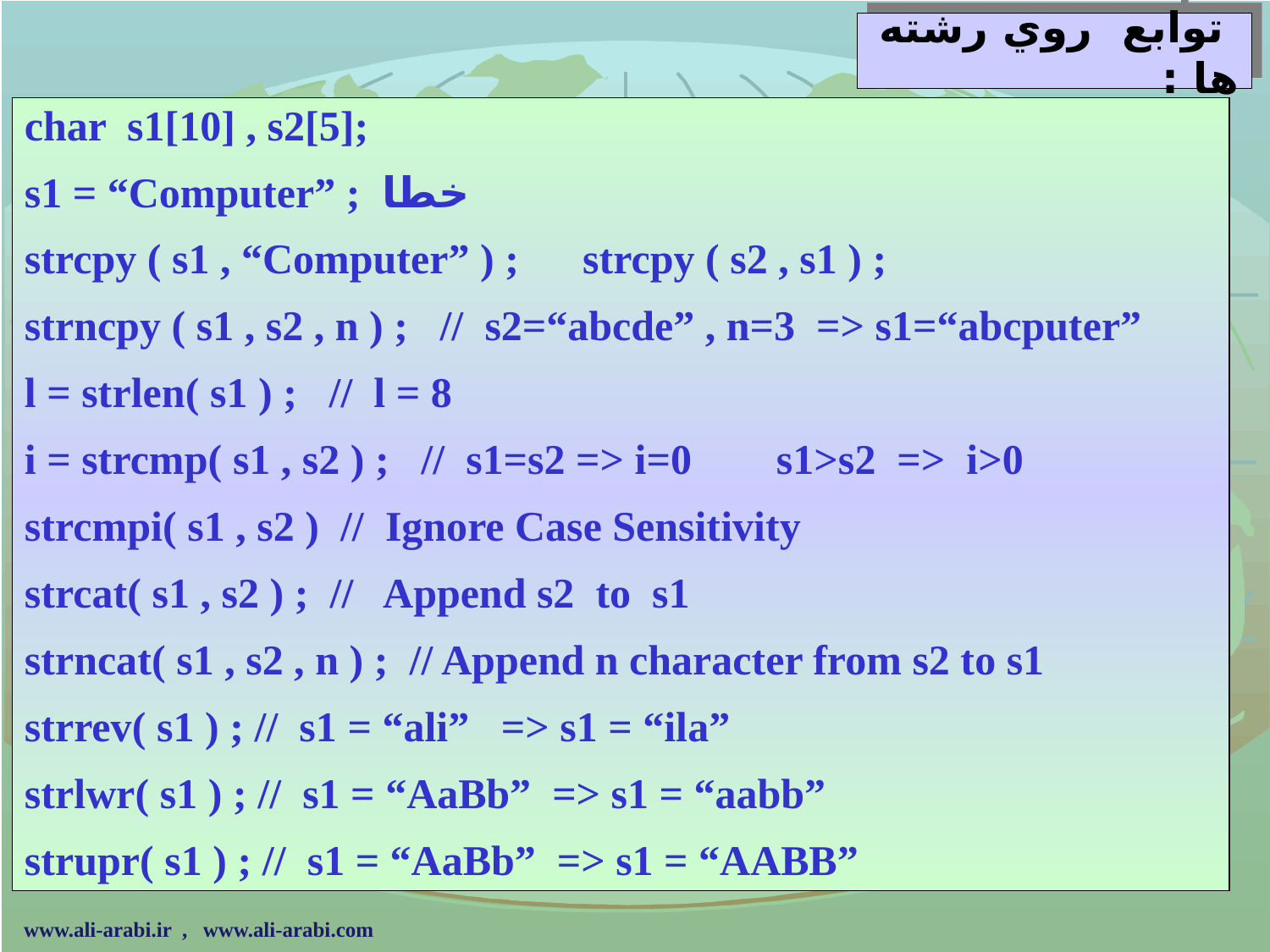

# توابع  روي رشته ها :
char  s1[10] , s2[5];
s1 = “Computer” ;  خطا
strcpy ( s1 , “Computer” ) ;      strcpy ( s2 , s1 ) ;
strncpy ( s1 , s2 , n ) ;   //  s2=“abcde” , n=3  => s1=“abcputer”
l = strlen( s1 ) ;   //  l = 8
i = strcmp( s1 , s2 ) ;   //  s1=s2 => i=0        s1>s2  =>  i>0
strcmpi( s1 , s2 )  //  Ignore Case Sensitivity
strcat( s1 , s2 ) ;  //   Append s2  to  s1
strncat( s1 , s2 , n ) ;  // Append n character from s2 to s1
strrev( s1 ) ; //  s1 = “ali”   => s1 = “ila”
strlwr( s1 ) ; //  s1 = “AaBb”  => s1 = “aabb”
strupr( s1 ) ; //  s1 = “AaBb”  => s1 = “AABB”